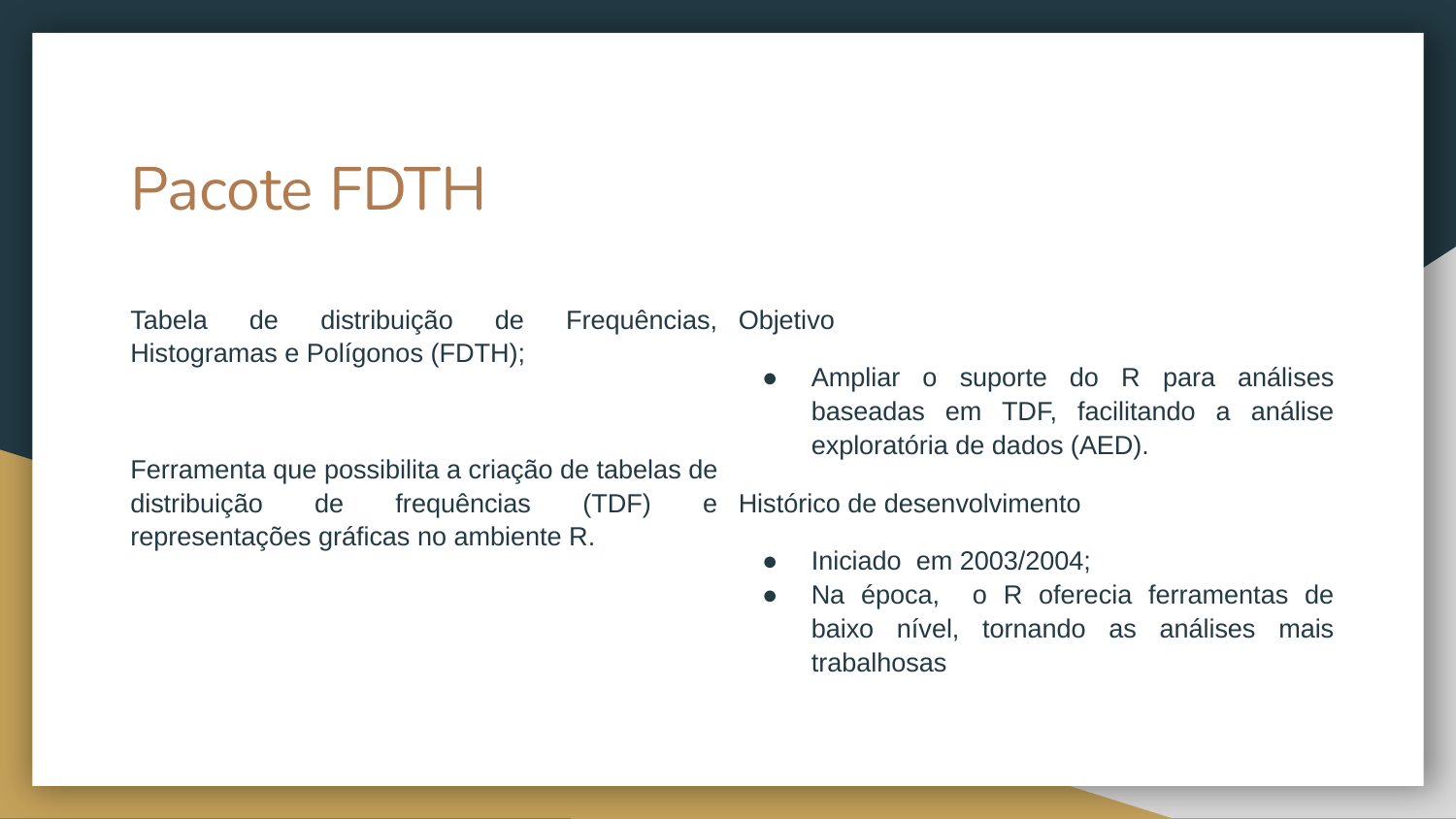

# Pacote FDTH
Tabela de distribuição de Frequências, Histogramas e Polígonos (FDTH);

Ferramenta que possibilita a criação de tabelas de distribuição de frequências (TDF) e representações gráficas no ambiente R.

Objetivo
Ampliar o suporte do R para análises baseadas em TDF, facilitando a análise exploratória de dados (AED).
Histórico de desenvolvimento
Iniciado  em 2003/2004;
Na época,  o R oferecia ferramentas de baixo nível, tornando as análises mais trabalhosas